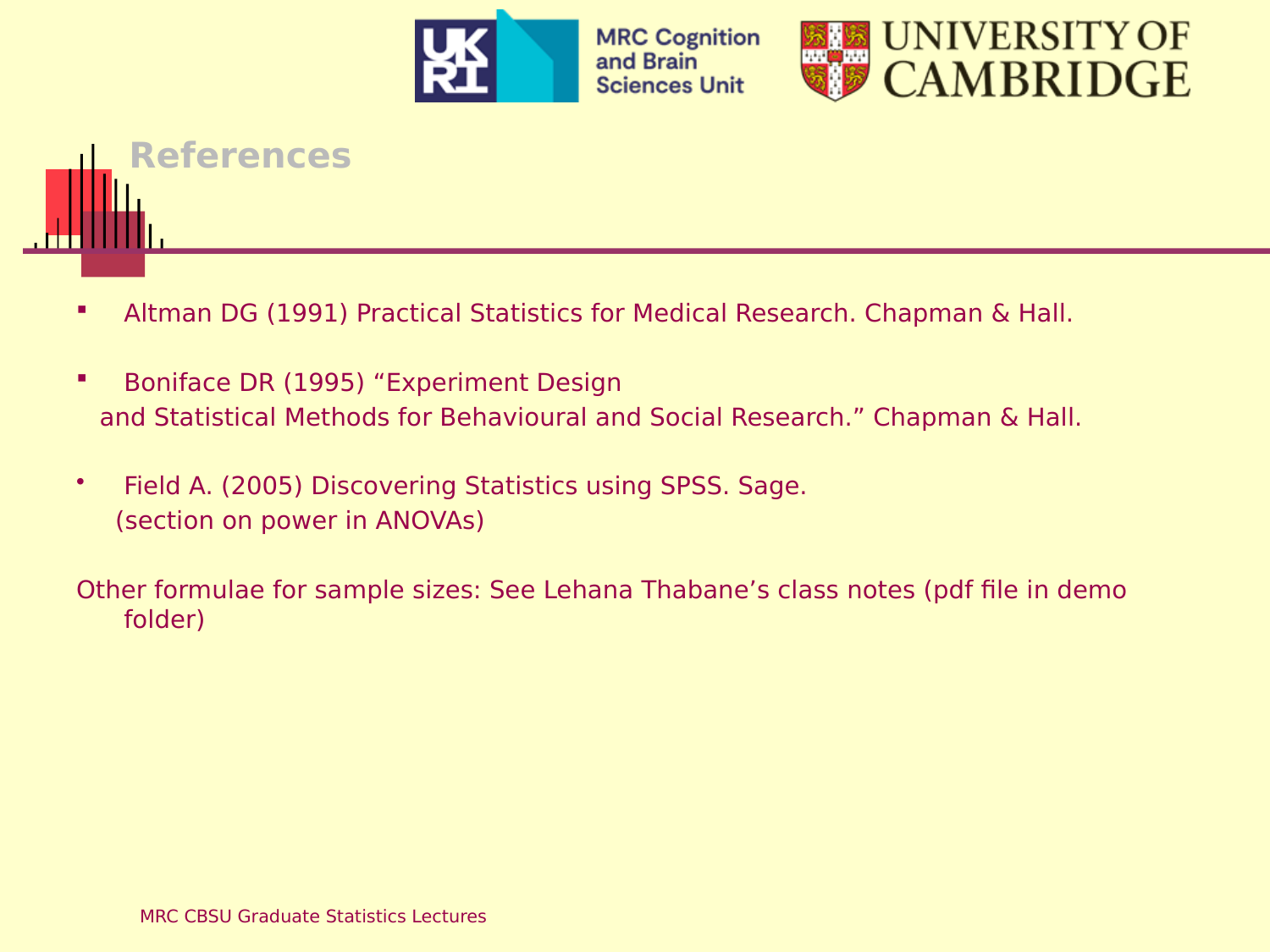

# References

Altman DG (1991) Practical Statistics for Medical Research. Chapman & Hall.

Boniface DR (1995) “Experiment Design
   and Statistical Methods for Behavioural and Social Research.” Chapman & Hall.

Field A. (2005) Discovering Statistics using SPSS. Sage.
     (section on power in ANOVAs)

Other formulae for sample sizes: See Lehana Thabane’s class notes (pdf file in demo folder)

MRC CBSU Graduate Statistics Lectures